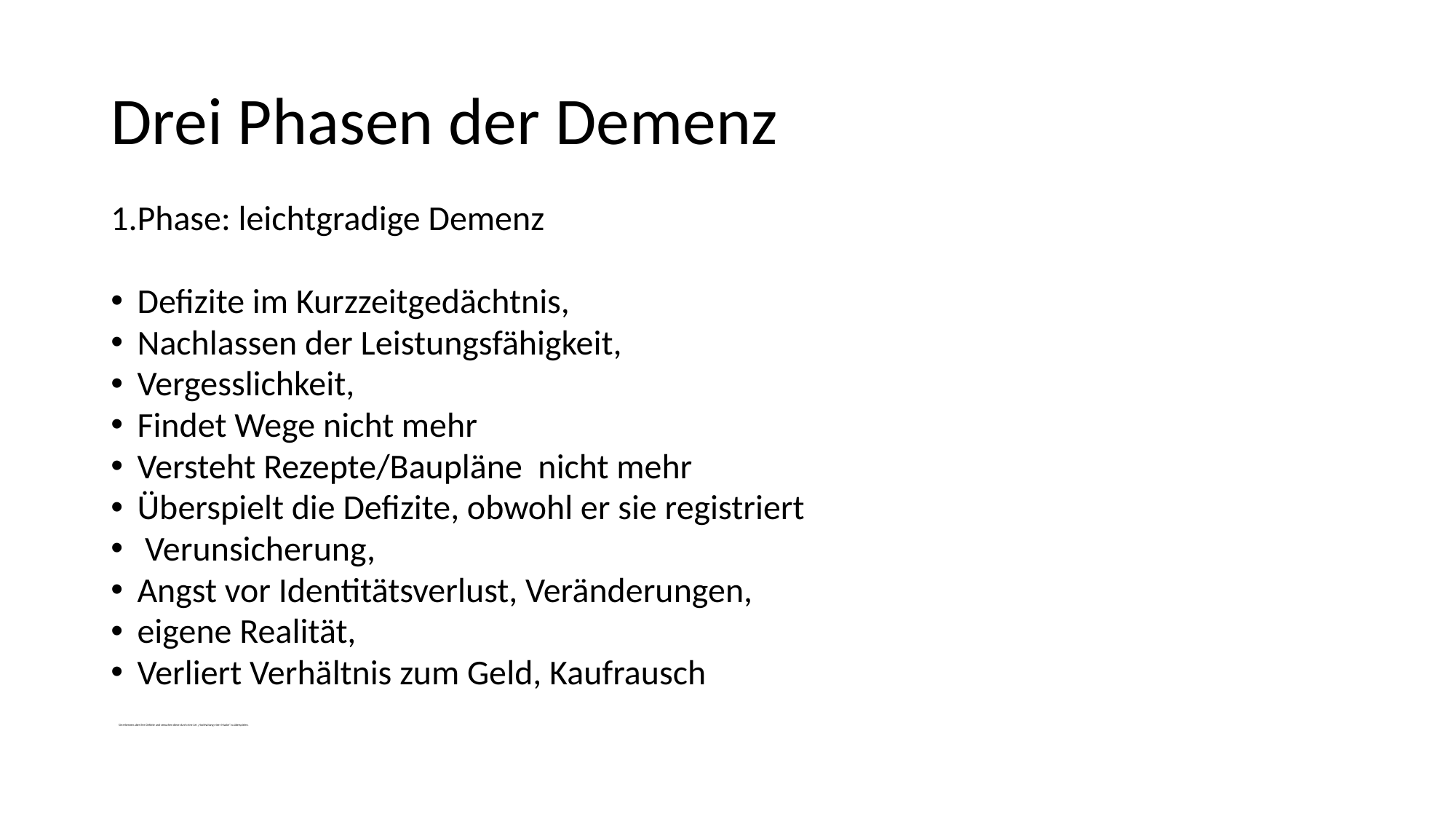

# Drei Phasen der Demenz

1.Phase: leichtgradige Demenz

Defizite im Kurzzeitgedächtnis,
Nachlassen der Leistungsfähigkeit,
Vergesslichkeit,
Findet Wege nicht mehr
Versteht Rezepte/Baupläne  nicht mehr
Überspielt die Defizite, obwohl er sie registriert
 Verunsicherung,
Angst vor Identitätsverlust, Veränderungen,
eigene Realität,
Verliert Verhältnis zum Geld, Kaufrausch
 Sie erkennen aber ihre Defizite und versuchen diese durch eine Art „Hochhaltung einer Maske" zu überspielen.